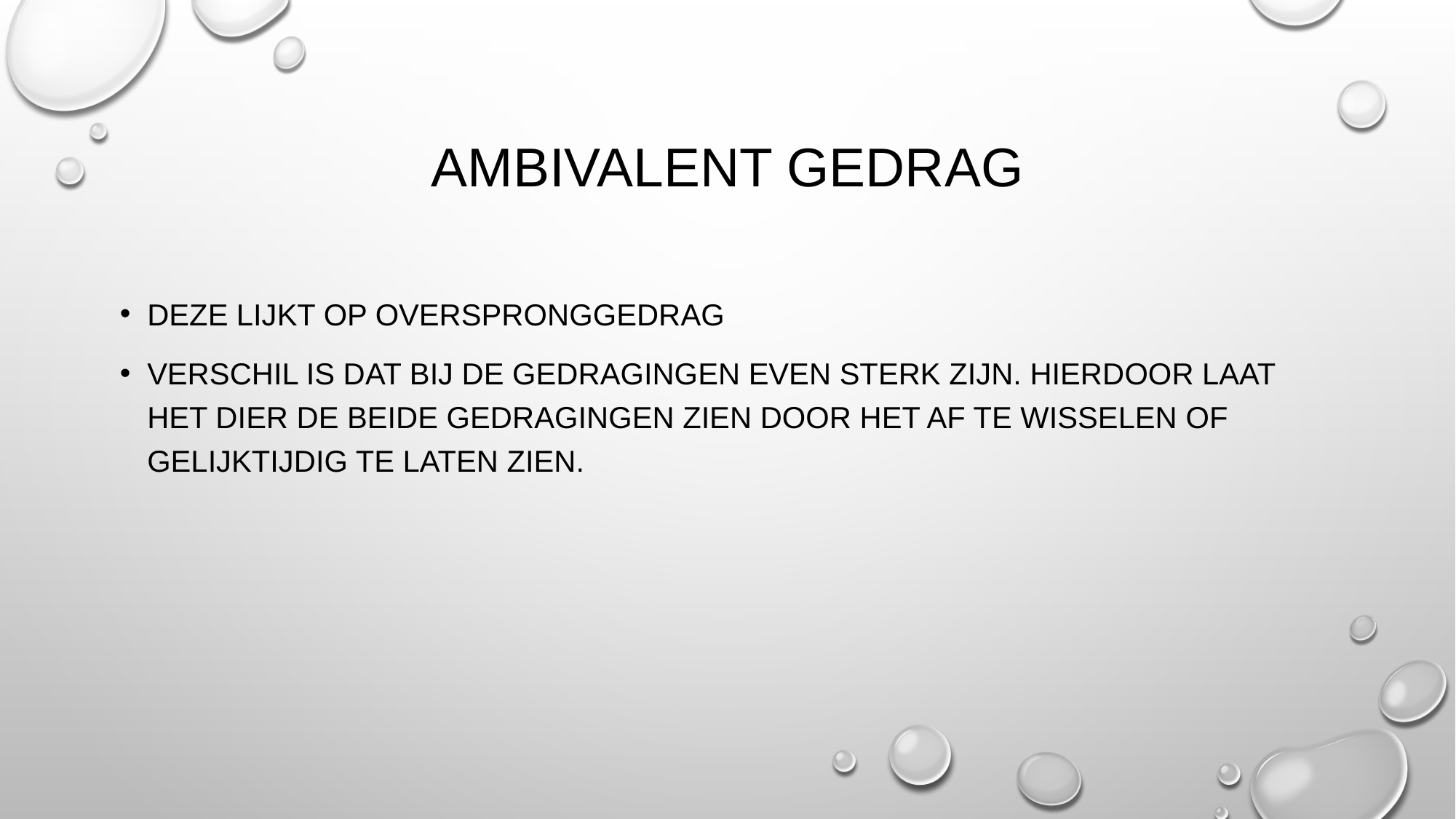

# Ambivalent gedrag
Deze lijkt op overspronggedrag
Verschil is dat bij de gedragingen even sterk zijn. Hierdoor laat het dier de beide gedragingen zien door het af te wisselen of gelijktijdig te laten zien.